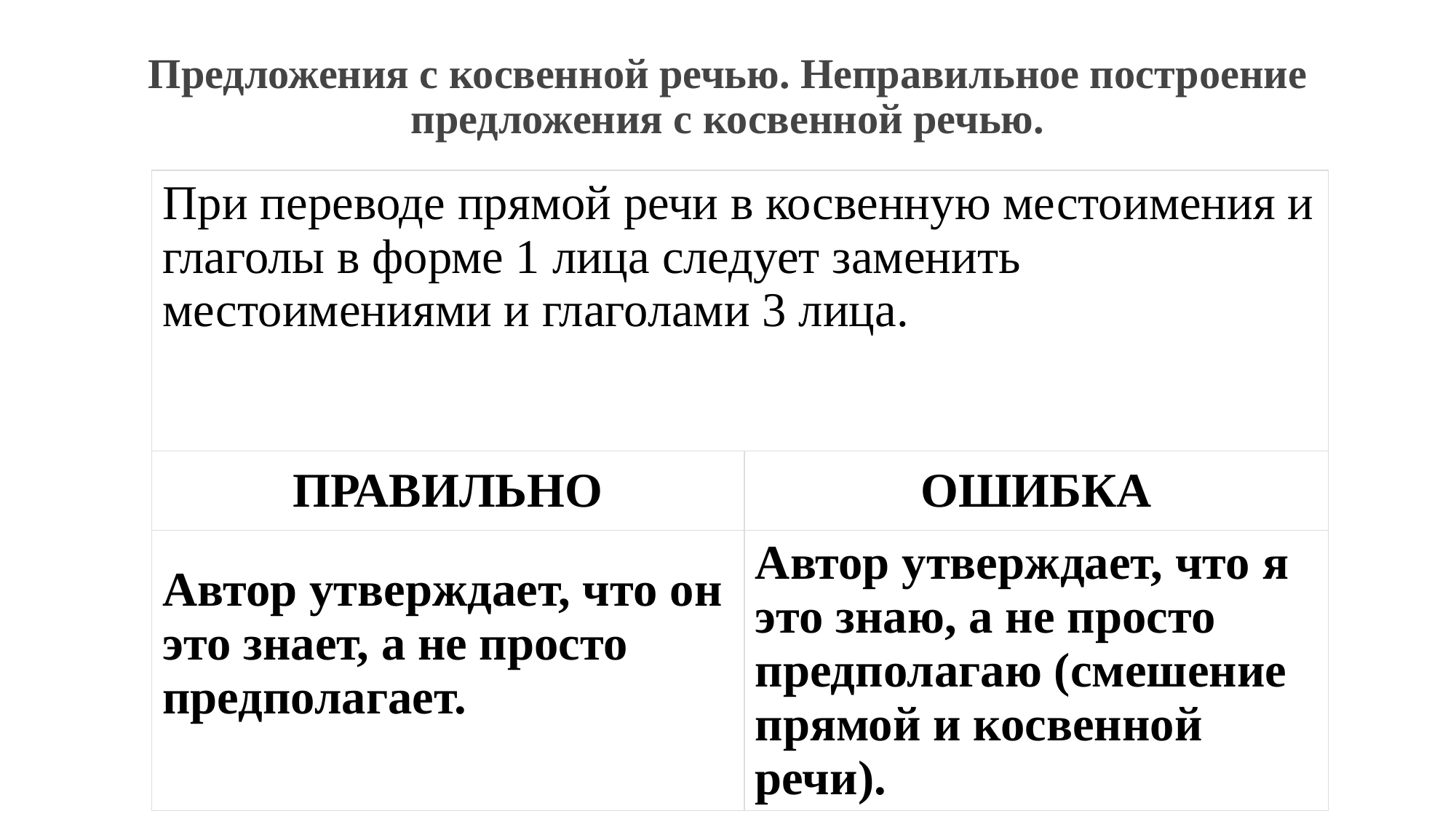

# Предложения с косвенной речью. Неправильное построение предложения с косвенной речью.
| При переводе прямой речи в косвенную местоимения и глаголы в форме 1 лица следует заменить местоимениями и глаголами 3 лица. |  |
| --- | --- |
| ПРАВИЛЬНО | ОШИБКА |
| Автор утверждает, что он это знает, а не просто предполагает. | Автор утверждает, что я это знаю, а не просто предполагаю (смешение прямой и косвенной речи). |